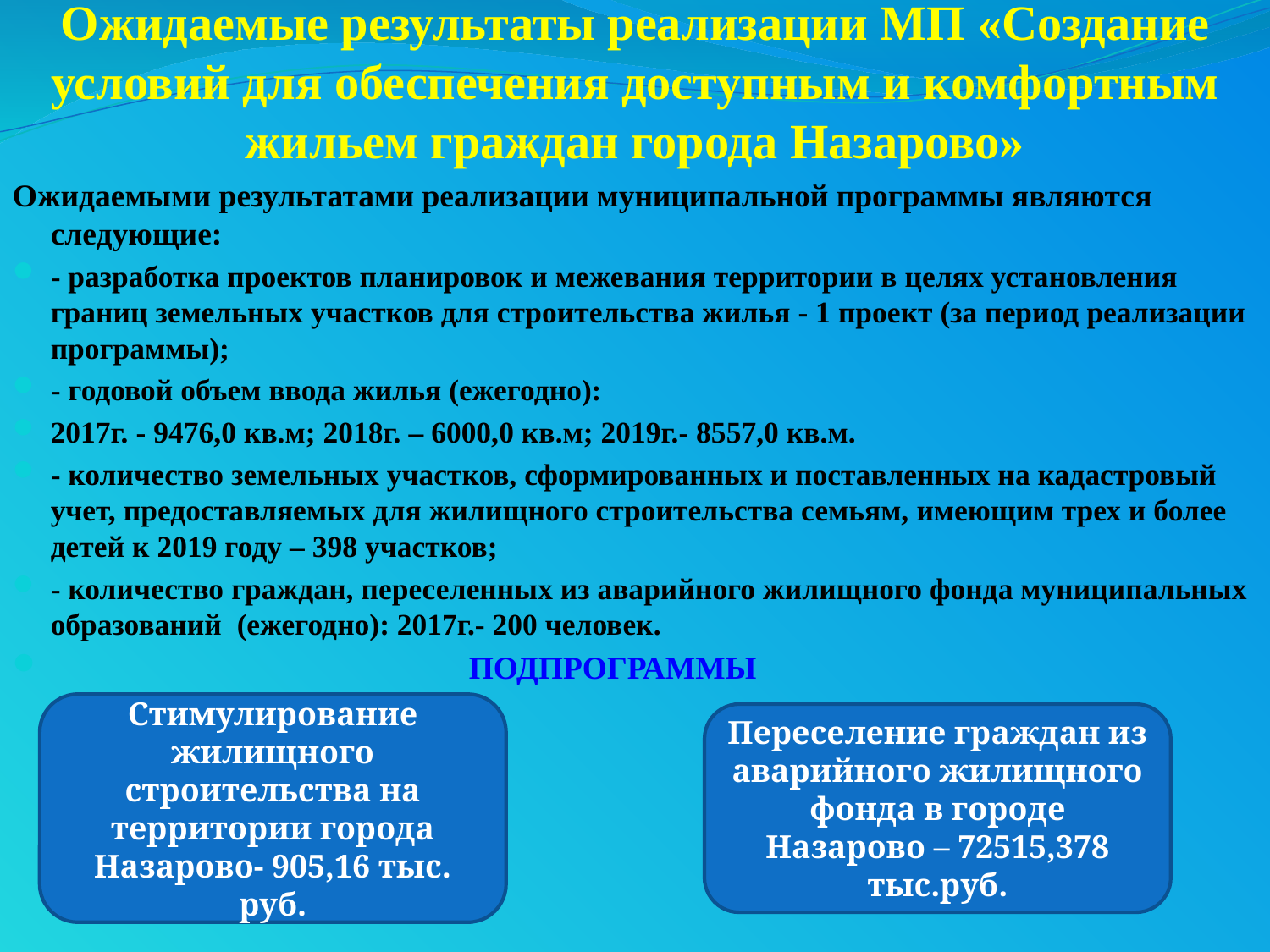

# Ожидаемые результаты реализации МП «Создание условий для обеспечения доступным и комфортным жильем граждан города Назарово»
Ожидаемыми результатами реализации муниципальной программы являются следующие:
- разработка проектов планировок и межевания территории в целях установления границ земельных участков для строительства жилья - 1 проект (за период реализации программы);
- годовой объем ввода жилья (ежегодно):
2017г. - 9476,0 кв.м; 2018г. – 6000,0 кв.м; 2019г.- 8557,0 кв.м.
- количество земельных участков, сформированных и поставленных на кадастровый учет, предоставляемых для жилищного строительства семьям, имеющим трех и более детей к 2019 году – 398 участков;
- количество граждан, переселенных из аварийного жилищного фонда муниципальных образований  (ежегодно): 2017г.- 200 человек.
                                                    ПОДПРОГРАММЫ
Стимулирование жилищного строительства на территории города Назарово- 905,16 тыс. руб.
Переселение граждан из аварийного жилищного фонда в городе Назарово – 72515,378 тыс.руб.